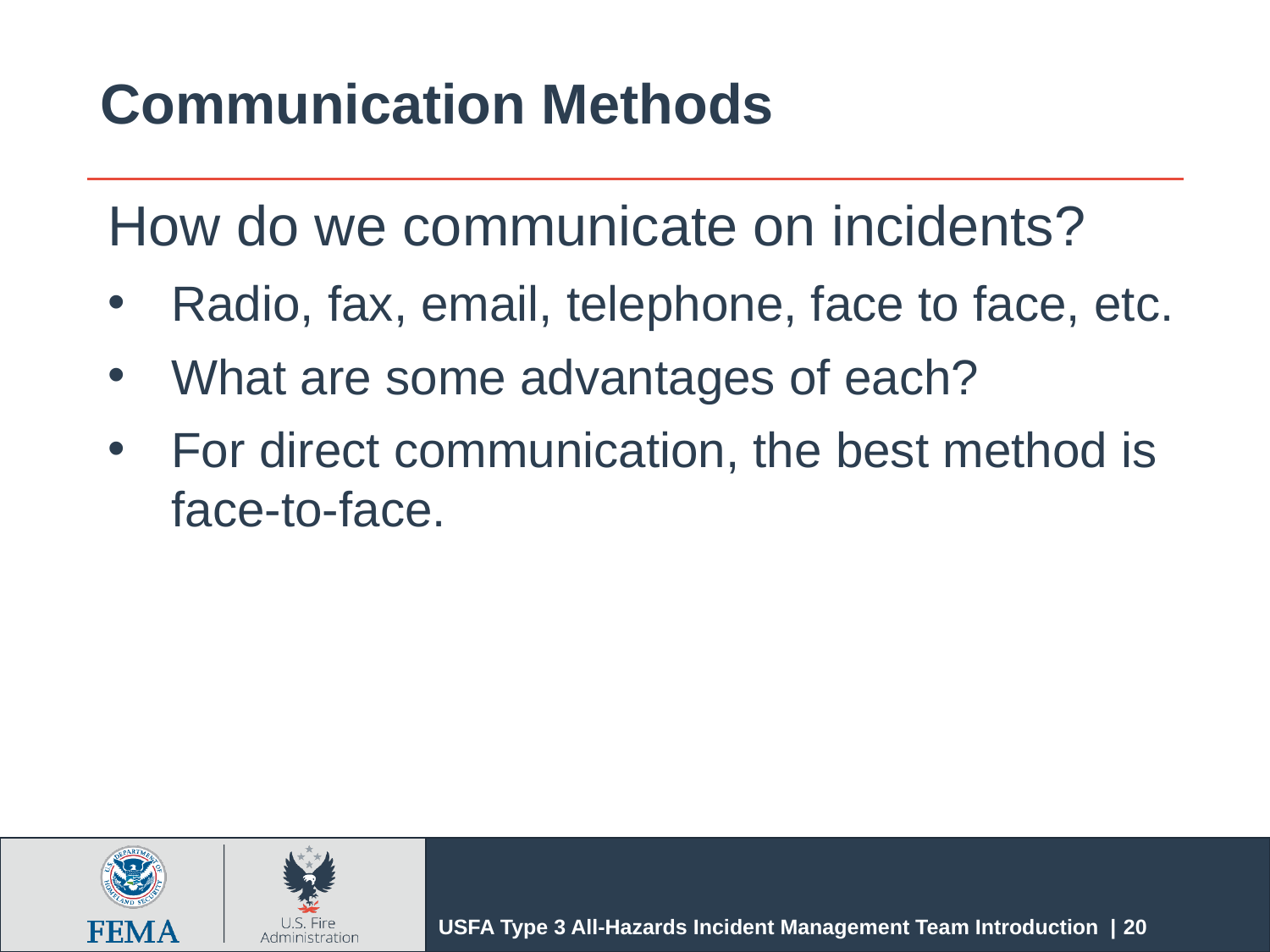

# Communication Methods
How do we communicate on incidents?
Radio, fax, email, telephone, face to face, etc.
What are some advantages of each?
For direct communication, the best method is face-to-face.
USFA Type 3 All-Hazards Incident Management Team Introduction  | 20